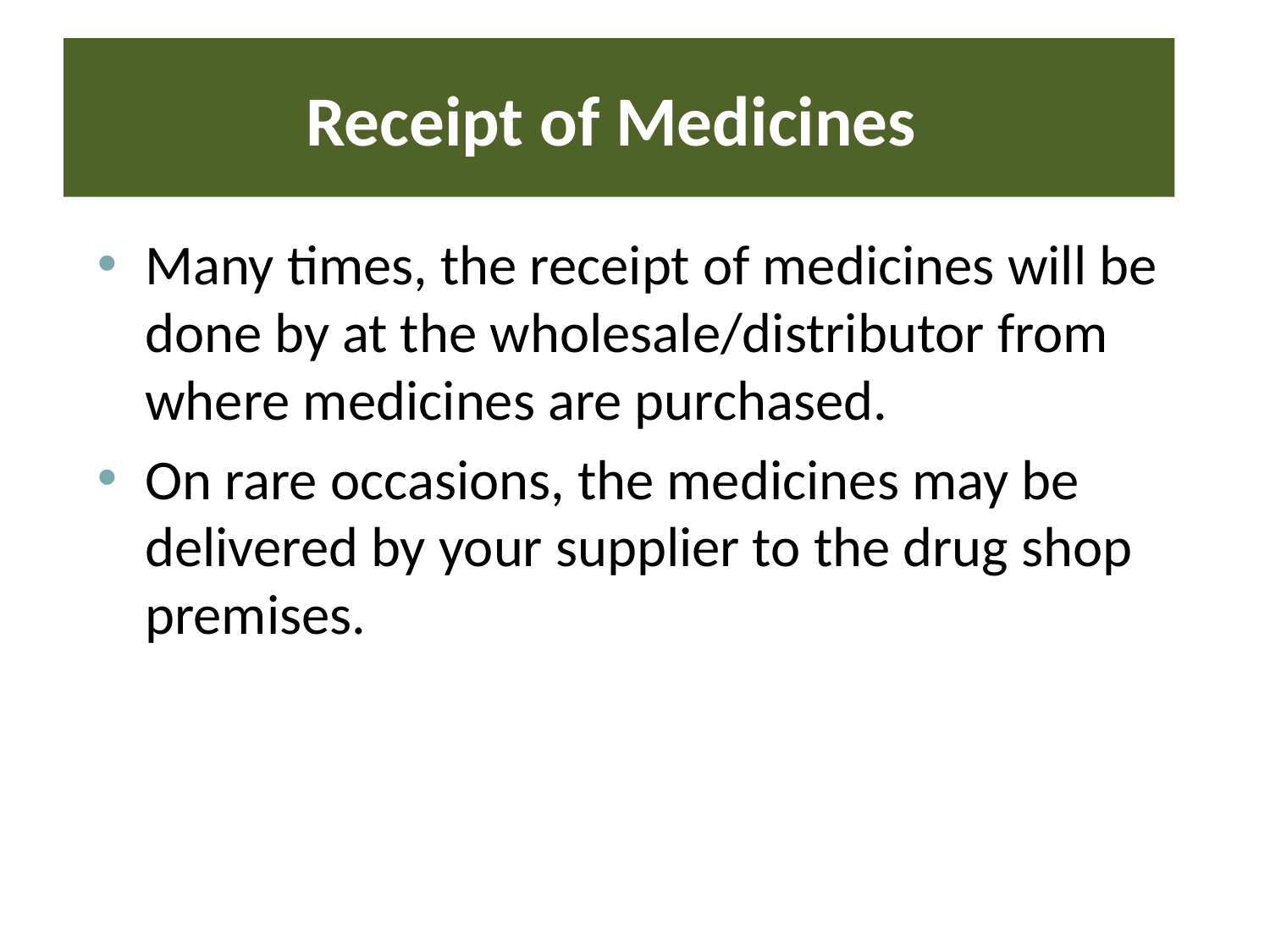

# Receipt of Medicines
Many times, the receipt of medicines will be done by at the wholesale/distributor from where medicines are purchased.
On rare occasions, the medicines may be delivered by your supplier to the drug shop premises.